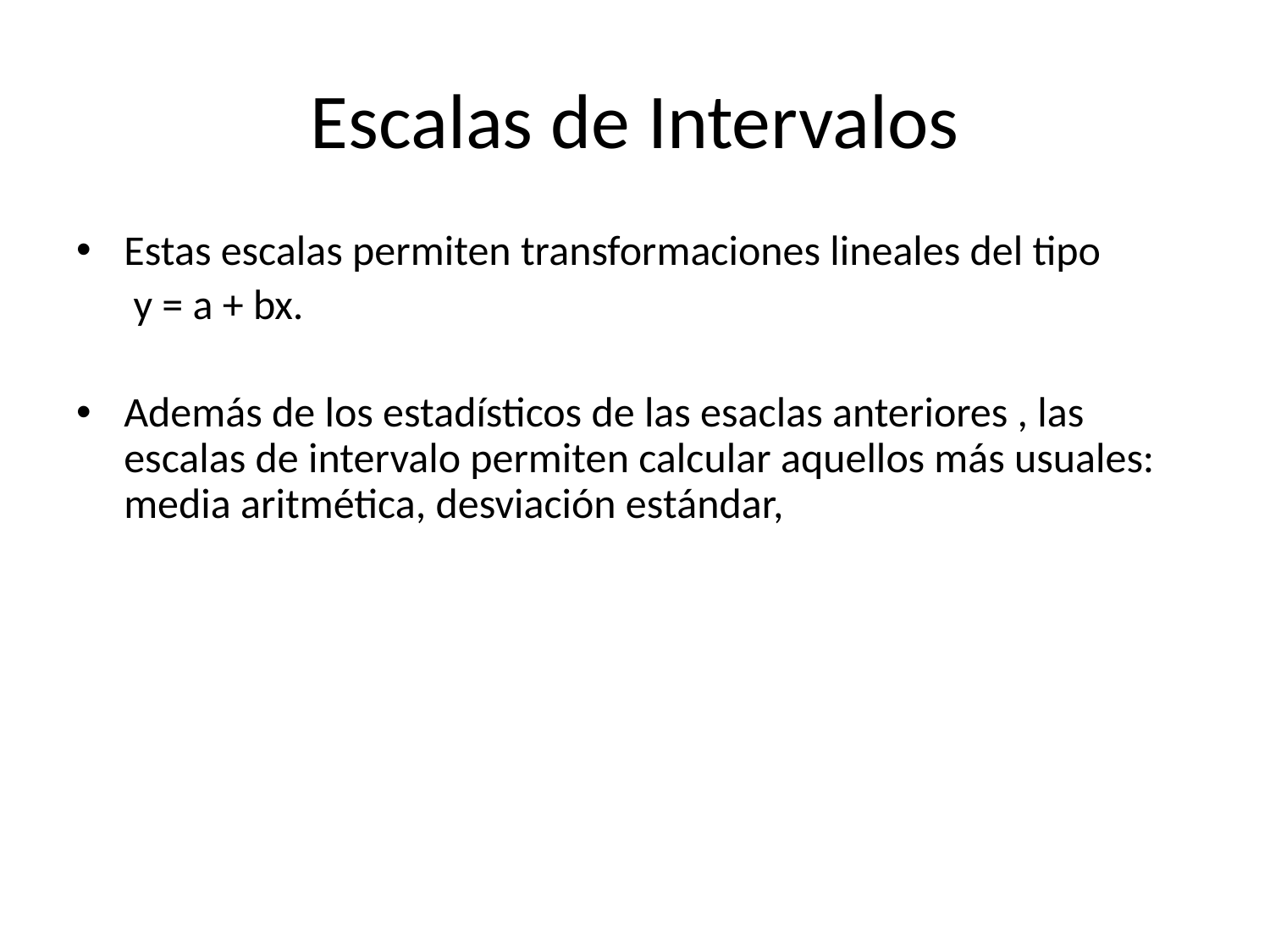

# Escalas de Intervalos
Estas escalas permiten transformaciones lineales del tipo
	 y = a + bx.

Además de los estadísticos de las esaclas anteriores , las escalas de intervalo permiten calcular aquellos más usuales: media aritmética, desviación estándar,